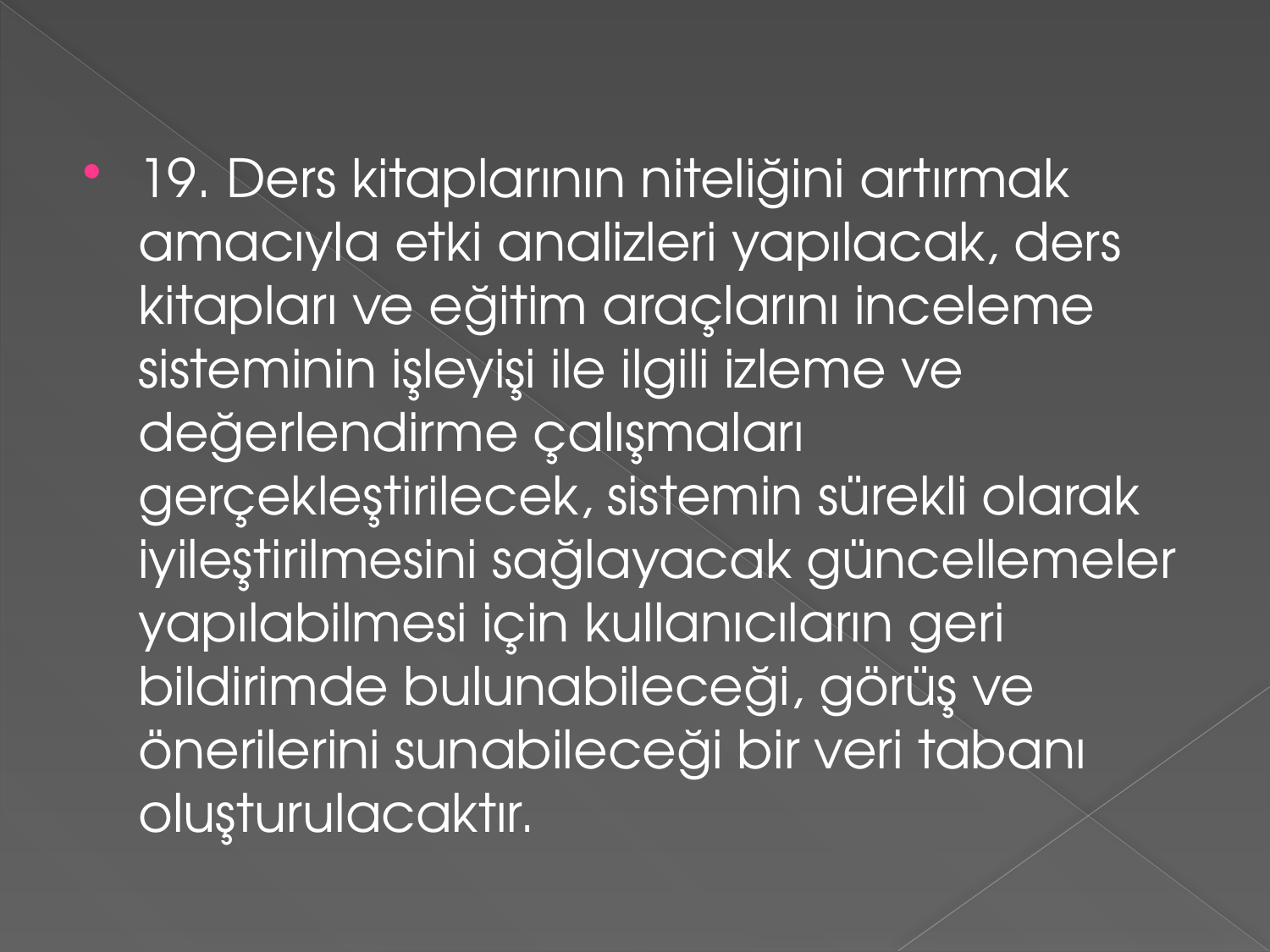

19. Ders kitaplarının niteliğini artırmak amacıyla etki analizleri yapılacak, ders kitapları ve eğitim araçlarını inceleme sisteminin işleyişi ile ilgili izleme ve değerlendirme çalışmaları gerçekleştirilecek, sistemin sürekli olarak iyileştirilmesini sağlayacak güncellemeler yapılabilmesi için kullanıcıların geri bildirimde bulunabileceği, görüş ve önerilerini sunabileceği bir veri tabanı oluşturulacaktır.